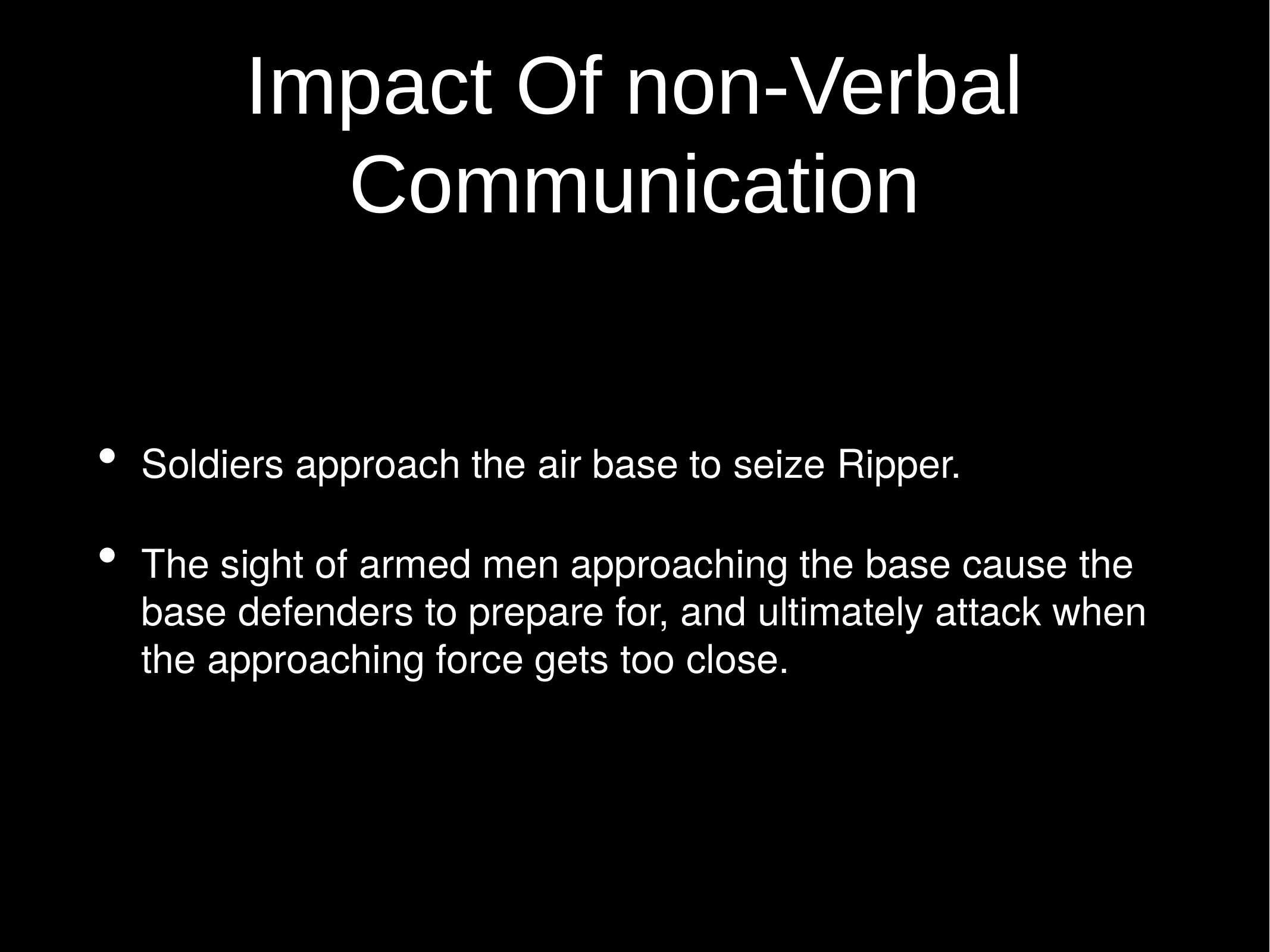

# Impact Of non-Verbal Communication
Soldiers approach the air base to seize Ripper.
The sight of armed men approaching the base cause the base defenders to prepare for, and ultimately attack when the approaching force gets too close.